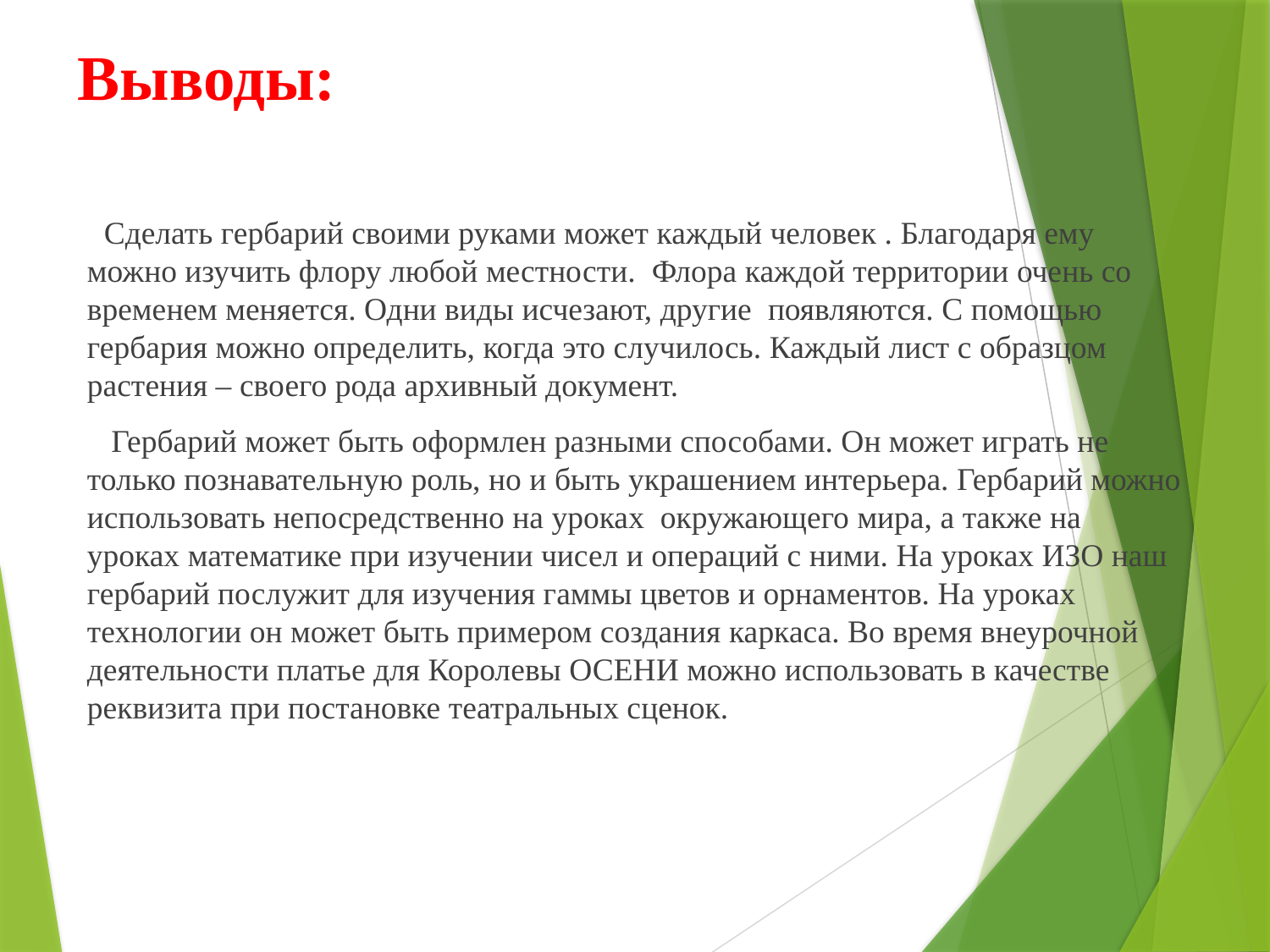

# Выводы:
  Сделать гербарий своими руками может каждый человек . Благодаря ему  можно изучить флору любой местности.  Флора каждой территории очень со временем меняется. Одни виды исчезают, другие  появляются. С помощью гербария можно определить, когда это случилось. Каждый лист с образцом растения – своего рода архивный документ.
   Гербарий может быть оформлен разными способами. Он может играть не только познавательную роль, но и быть украшением интерьера. Гербарий можно использовать непосредственно на уроках  окружающего мира, а также на уроках математике при изучении чисел и операций с ними. На уроках ИЗО наш гербарий послужит для изучения гаммы цветов и орнаментов. На уроках технологии он может быть примером создания каркаса. Во время внеурочной деятельности платье для Королевы ОСЕНИ можно использовать в качестве реквизита при постановке театральных сценок.